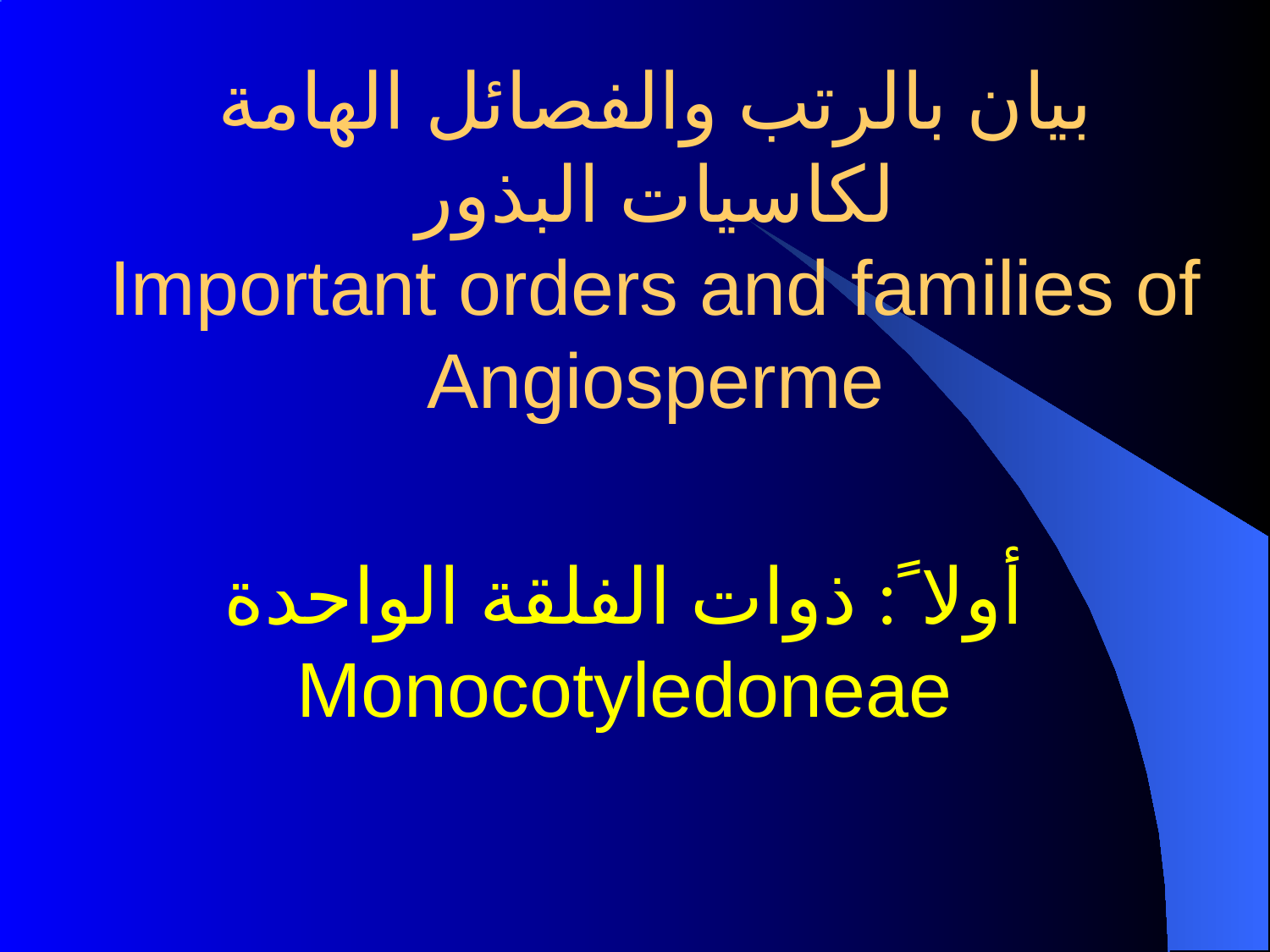

# بيان بالرتب والفصائل الهامة لكاسيات البذور Important orders and families of Angiosperme
أولا ً: ذوات الفلقة الواحدة
Monocotyledoneae